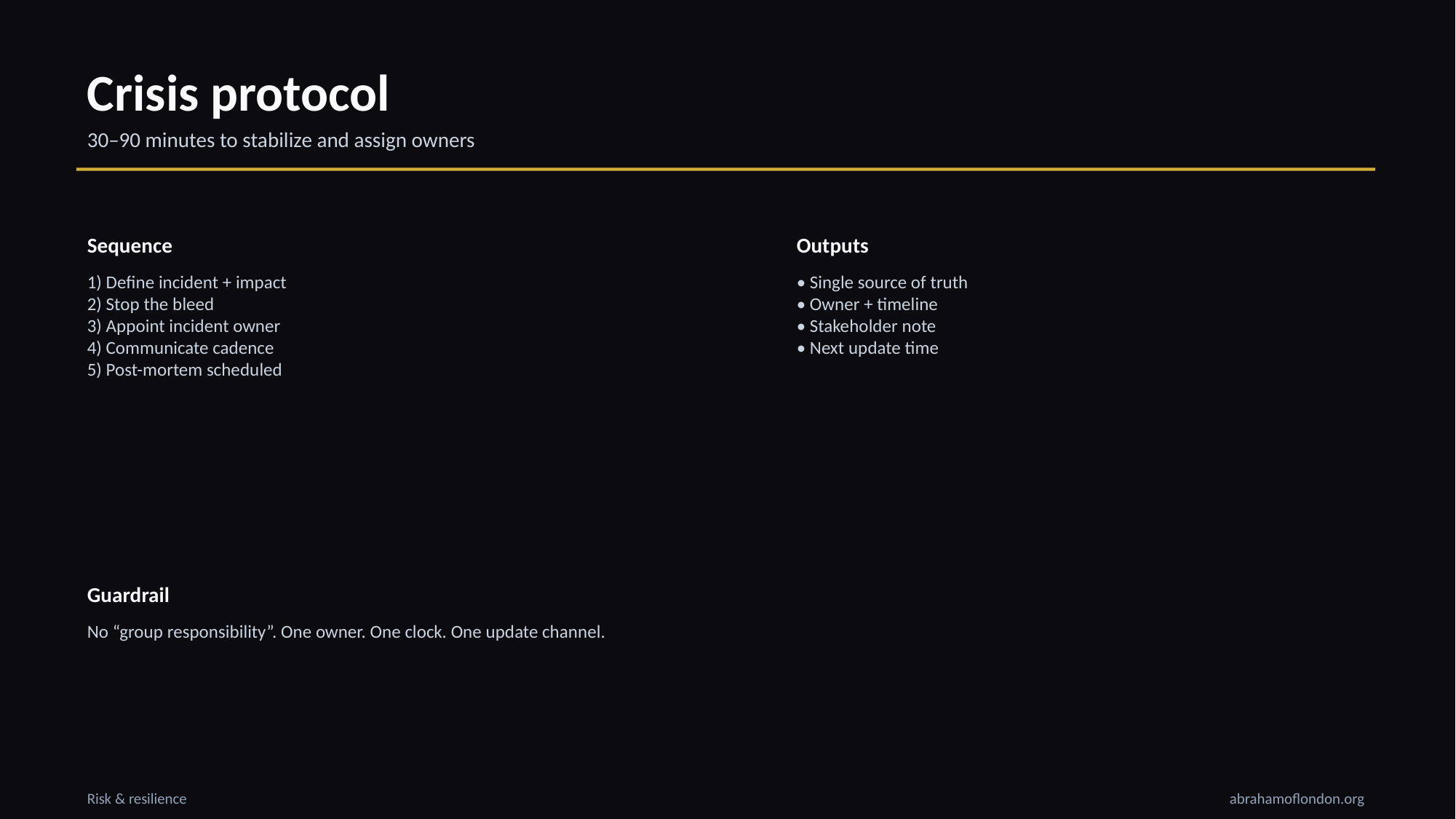

Crisis protocol
30–90 minutes to stabilize and assign owners

Sequence
Outputs
1) Define incident + impact
2) Stop the bleed
3) Appoint incident owner
4) Communicate cadence
5) Post-mortem scheduled
• Single source of truth
• Owner + timeline
• Stakeholder note
• Next update time
Guardrail
No “group responsibility”. One owner. One clock. One update channel.
Risk & resilience
abrahamoflondon.org